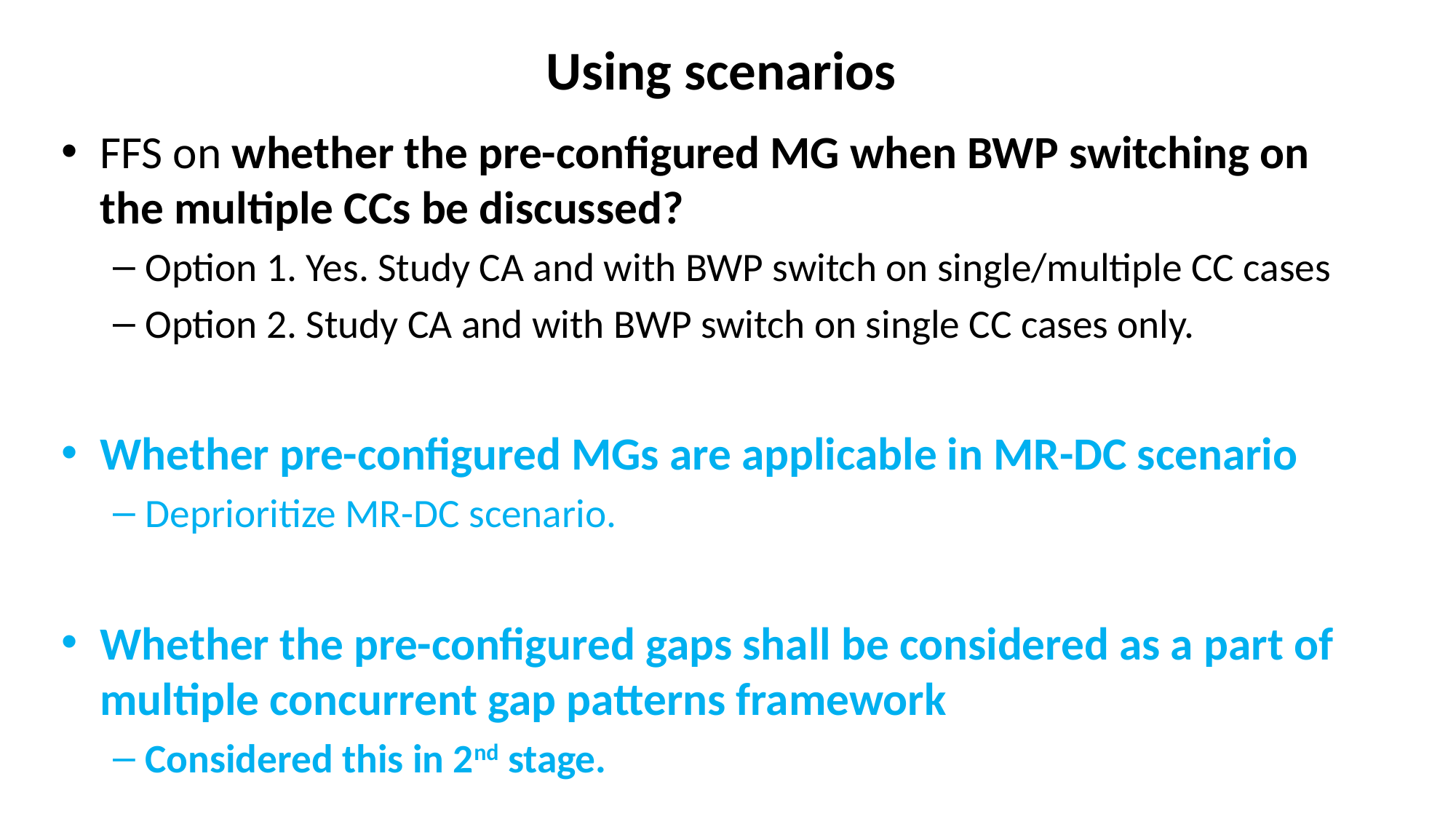

# Using scenarios
FFS on whether the pre-configured MG when BWP switching on the multiple CCs be discussed?
Option 1. Yes. Study CA and with BWP switch on single/multiple CC cases
Option 2. Study CA and with BWP switch on single CC cases only.

Whether pre-configured MGs are applicable in MR-DC scenario
Deprioritize MR-DC scenario.

Whether the pre-configured gaps shall be considered as a part of multiple concurrent gap patterns framework
Considered this in 2nd stage.